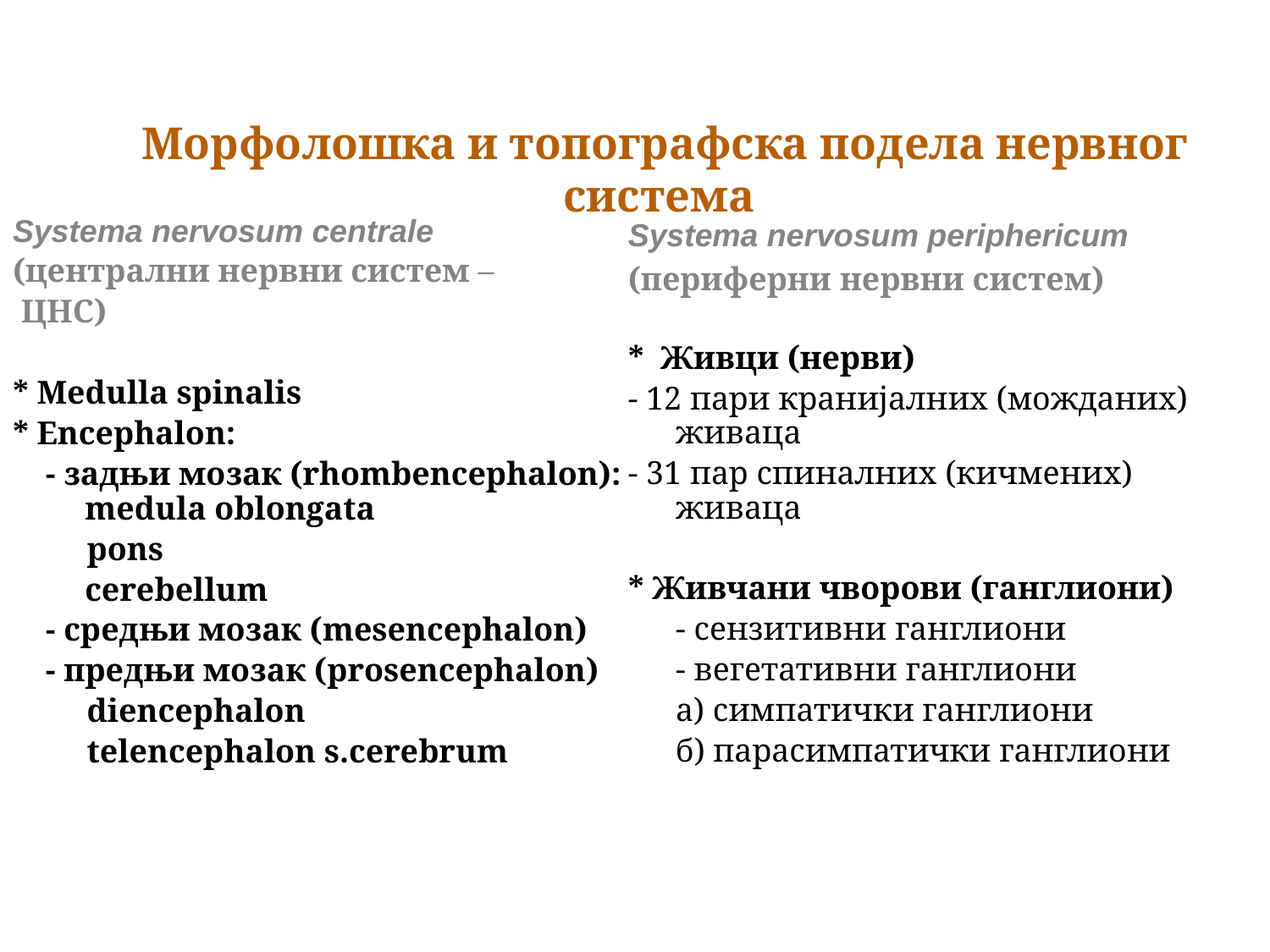

Морфолошка и топографска подела нервног система
Systema nervosum centrale
(централни нервни систем –
 ЦНС)

* Medulla spinalis
* Encephalon:
    - задњи мозак (rhombencephalon):
   medula oblongata
         pons
	   cerebellum
    - средњи мозак (mesencephalon)
    - предњи мозак (prosencephalon)
         diencephalon
         telencephalon s.cerebrum
Systema nervosum periphericum
(периферни нервни систем)
*  Живци (нерви)
- 12 пари кранијалних (можданих) живаца
- 31 пар спиналних (кичмених) живаца

* Живчани чворови (ганглиони)
	- сензитивни ганглиони
	- вегетативни ганглиони
	а) симпатички ганглиони
	б) парасимпатички ганглиони